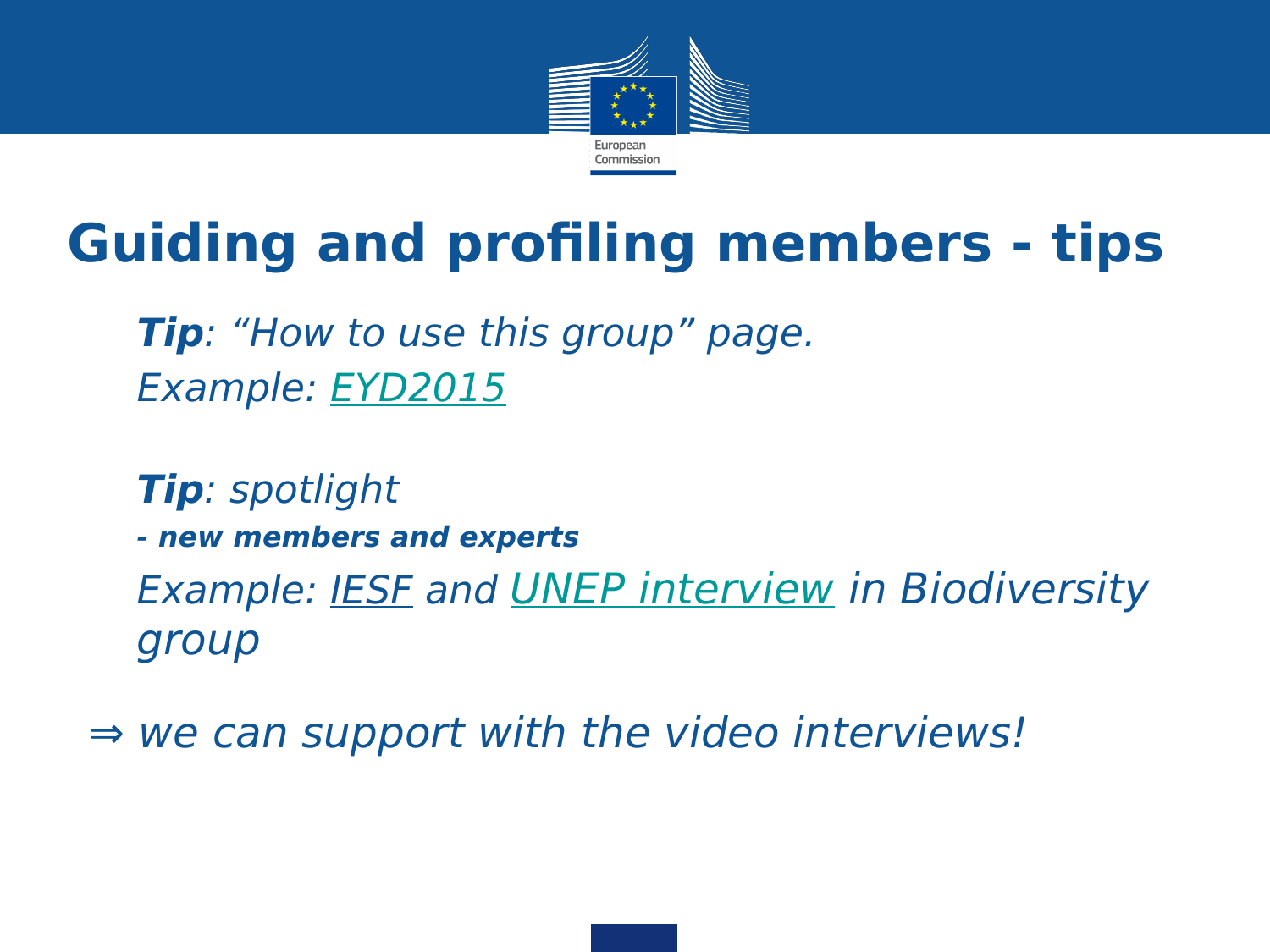

# Guiding and profiling members - tips

Tip: “How to use this group” page.
Example: EYD2015
Tip: spotlight
- new members and experts
Example: IESF and UNEP interview in Biodiversity group

⇒ we can support with the video interviews!